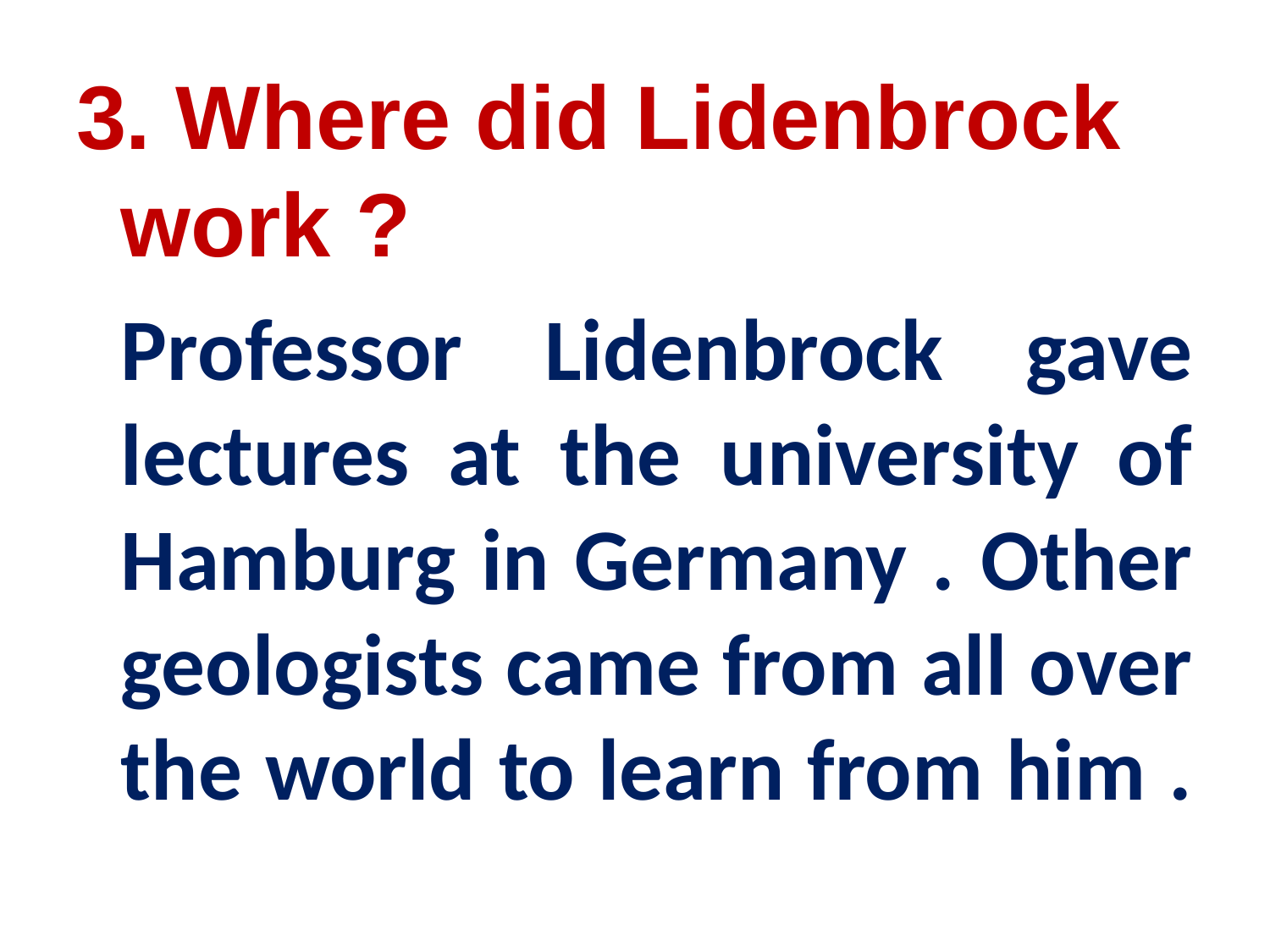

3. Where did Lidenbrock work ?
	Professor Lidenbrock gave lectures at the university of Hamburg in Germany . Other geologists came from all over the world to learn from him .